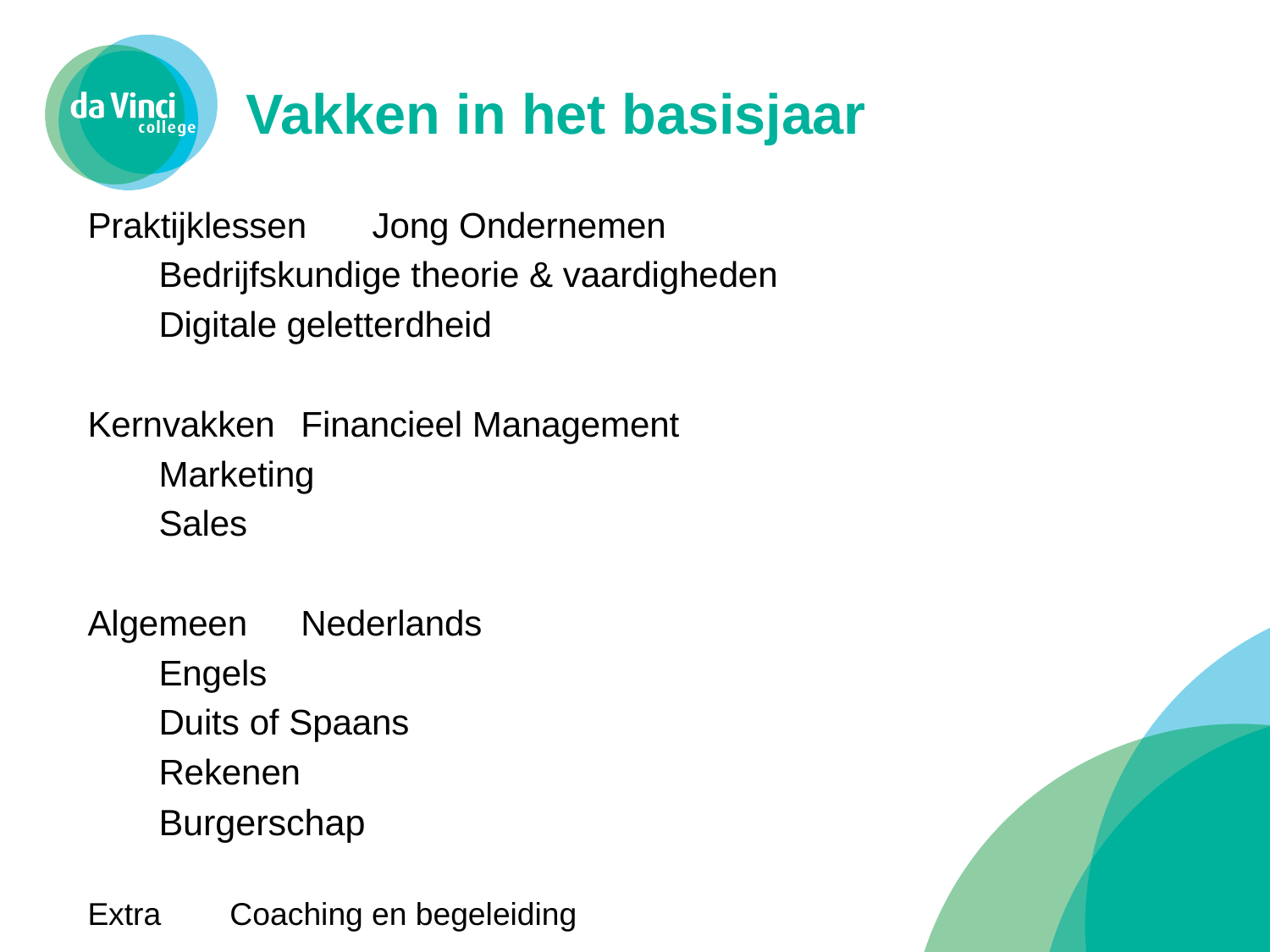

# Vakken in het basisjaar
Praktijklessen	Jong Ondernemen
		Bedrijfskundige theorie & vaardigheden
		Digitale geletterdheid

Kernvakken	Financieel Management
		Marketing
		Sales

Algemeen	Nederlands
		Engels
		Duits of Spaans
		Rekenen
		Burgerschap

Extra		Coaching en begeleiding